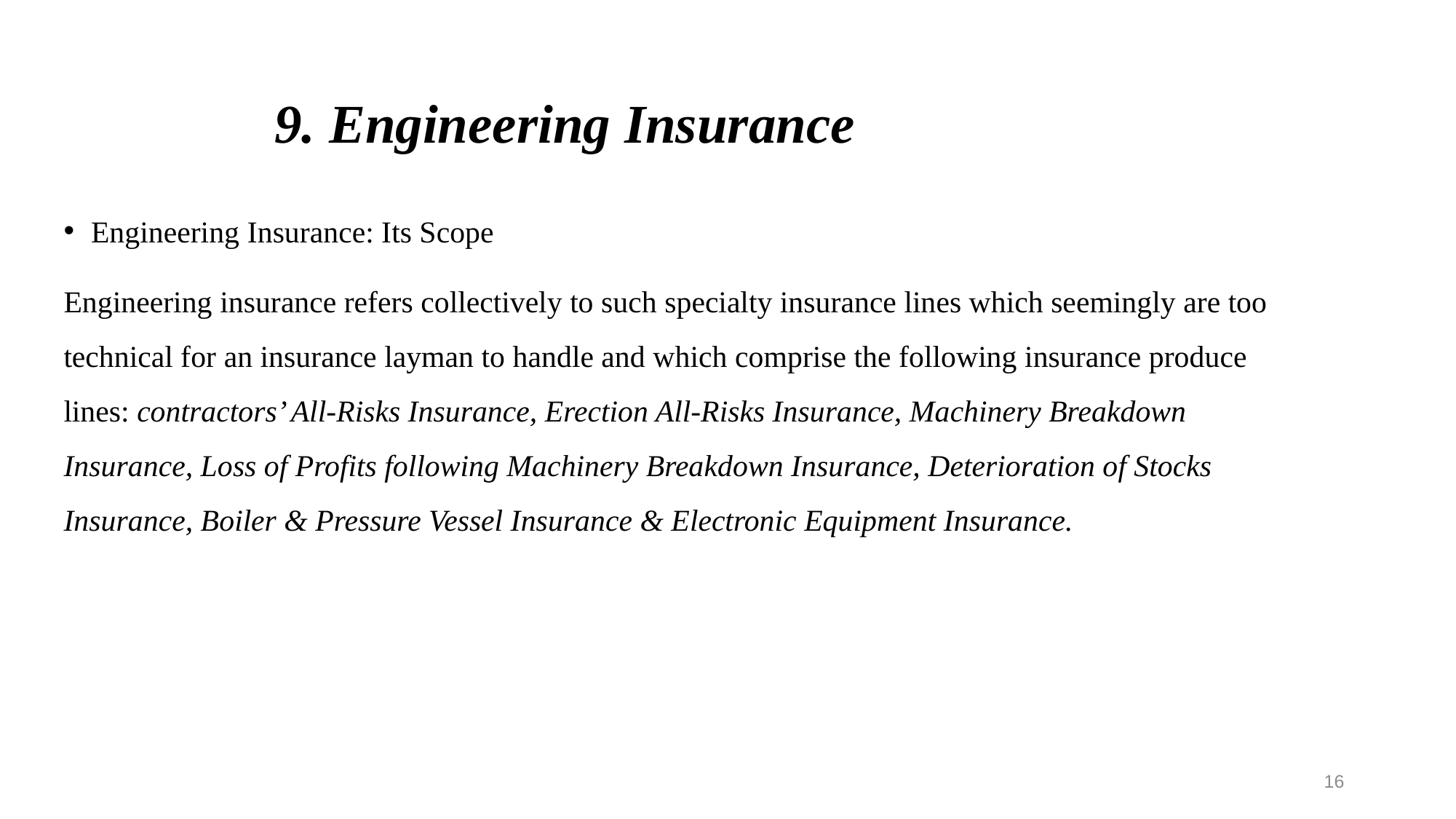

# 9. Engineering Insurance
Engineering Insurance: Its Scope
Engineering insurance refers collectively to such specialty insurance lines which seemingly are too technical for an insurance layman to handle and which comprise the following insurance produce lines: contractors’ All-Risks Insurance, Erection All-Risks Insurance, Machinery Breakdown Insurance, Loss of Profits following Machinery Breakdown Insurance, Deterioration of Stocks Insurance, Boiler & Pressure Vessel Insurance & Electronic Equipment Insurance.
16